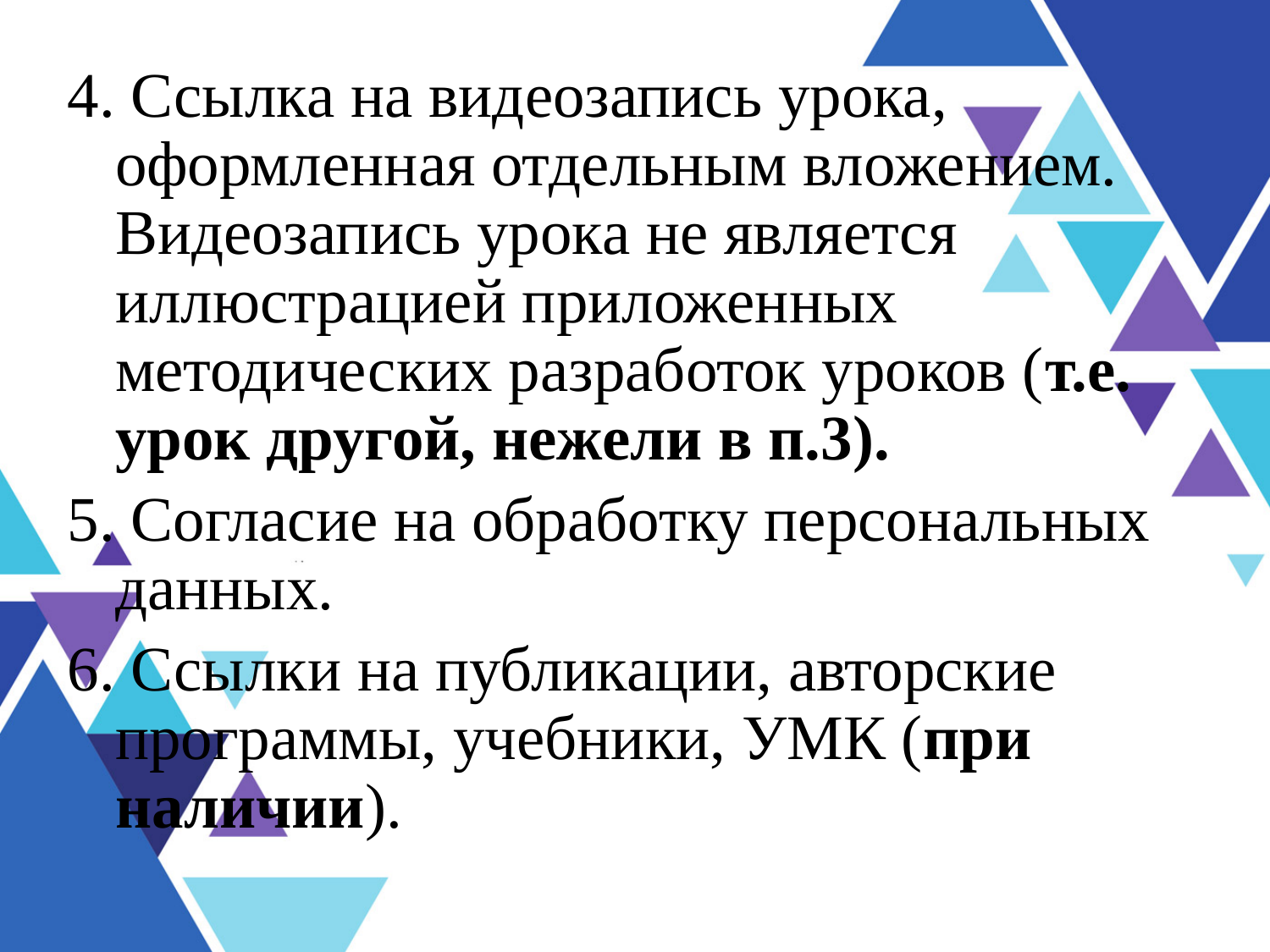

4. Ссылка на видеозапись урока, оформленная отдельным вложением. Видеозапись урока не является иллюстрацией приложенных методических разработок уроков (т.е. урок другой, нежели в п.3).
5. Согласие на обработку персональных данных.
6. Ссылки на публикации, авторские программы, учебники, УМК (при наличии).